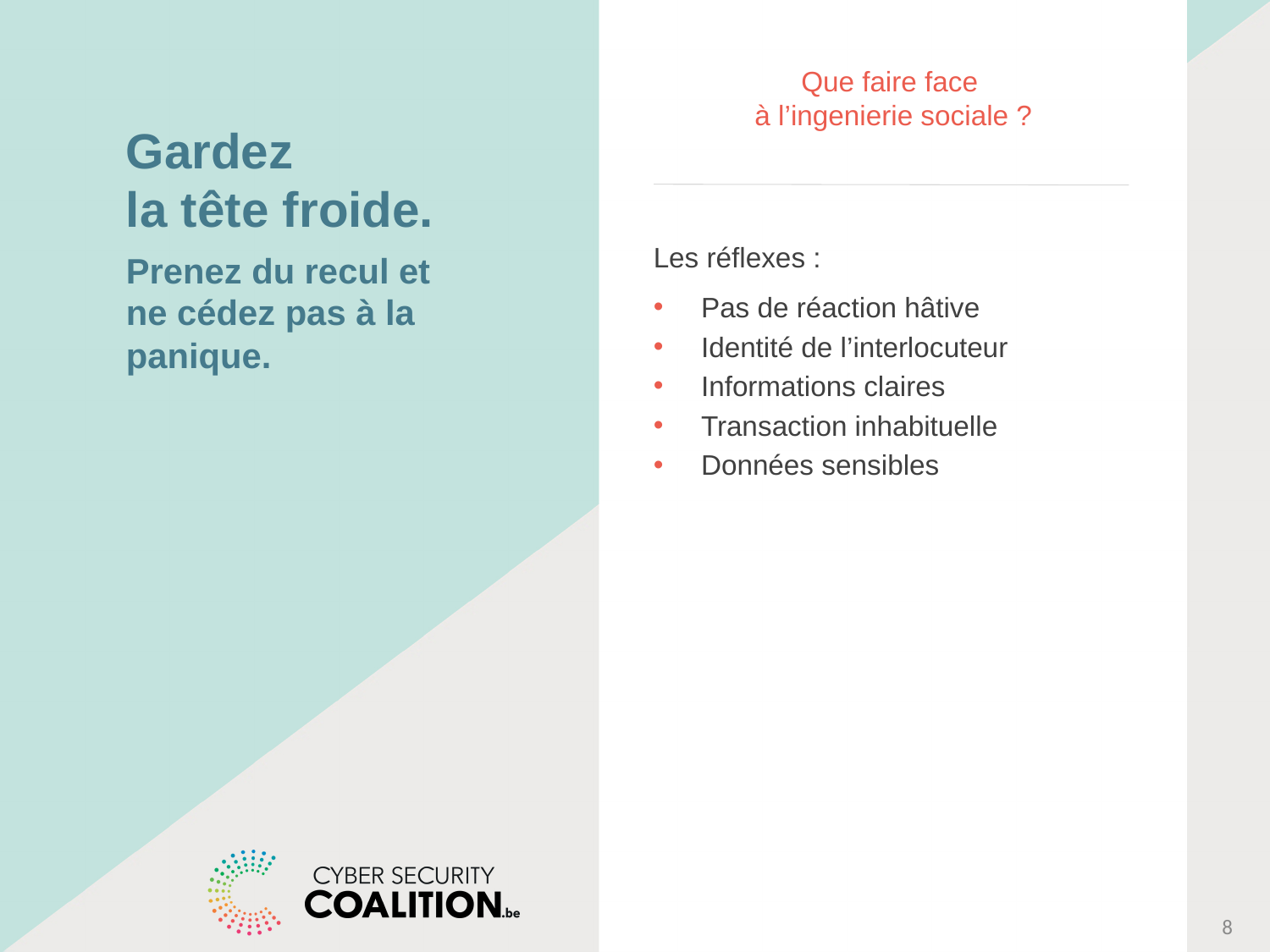

# Que faire face à l’ingenierie sociale ?

Gardez
la tête froide.
Prenez du recul et ne cédez pas à la panique.
Les réflexes :
Pas de réaction hâtive
Identité de l’interlocuteur
Informations claires
Transaction inhabituelle
Données sensibles

8